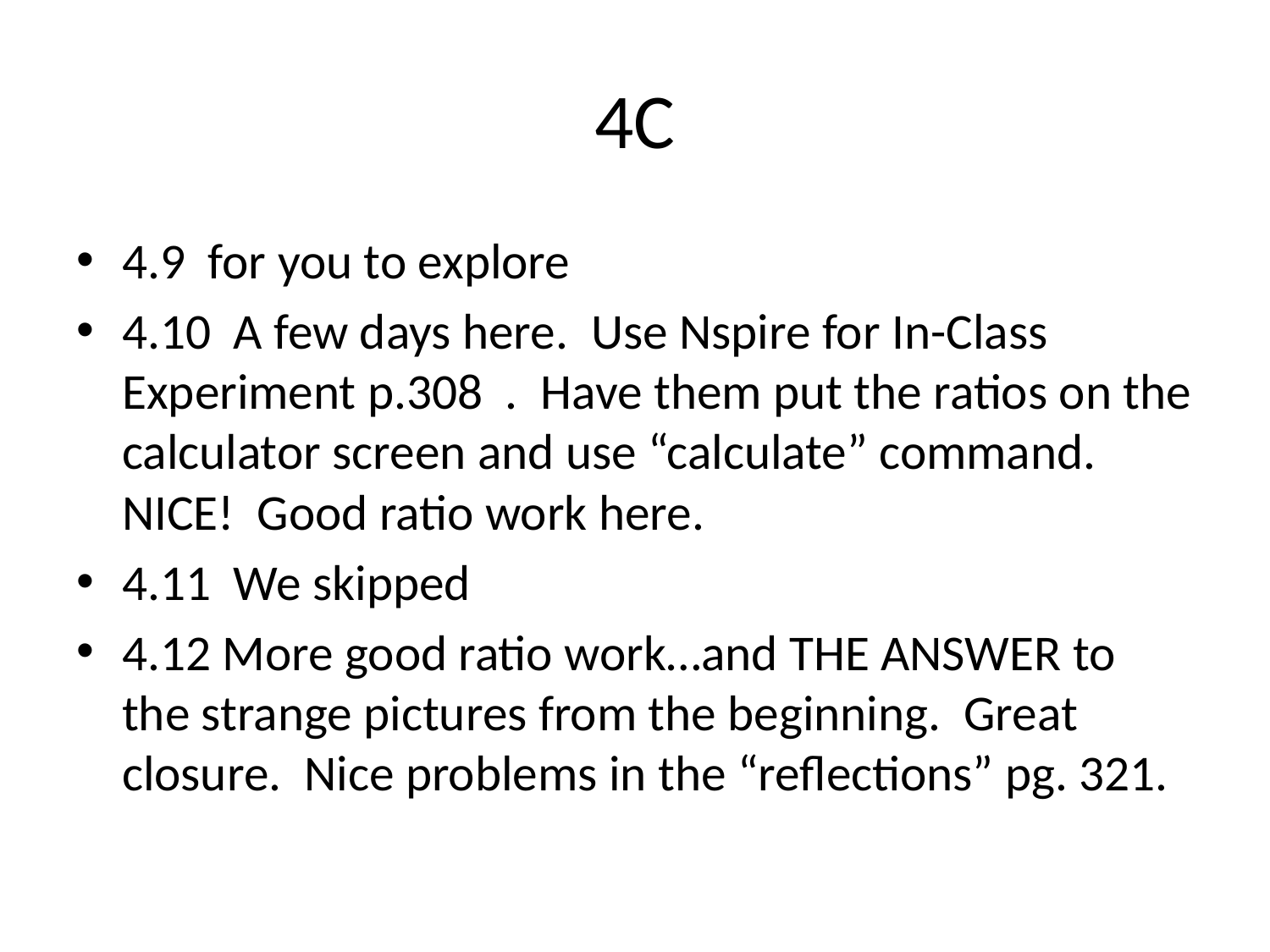

# 4C
4.9  for you to explore
4.10  A few days here.  Use Nspire for In-Class Experiment p.308  .  Have them put the ratios on the calculator screen and use “calculate” command.  NICE!  Good ratio work here.
4.11  We skipped
4.12 More good ratio work…and THE ANSWER to the strange pictures from the beginning.  Great closure.  Nice problems in the “reflections” pg. 321.